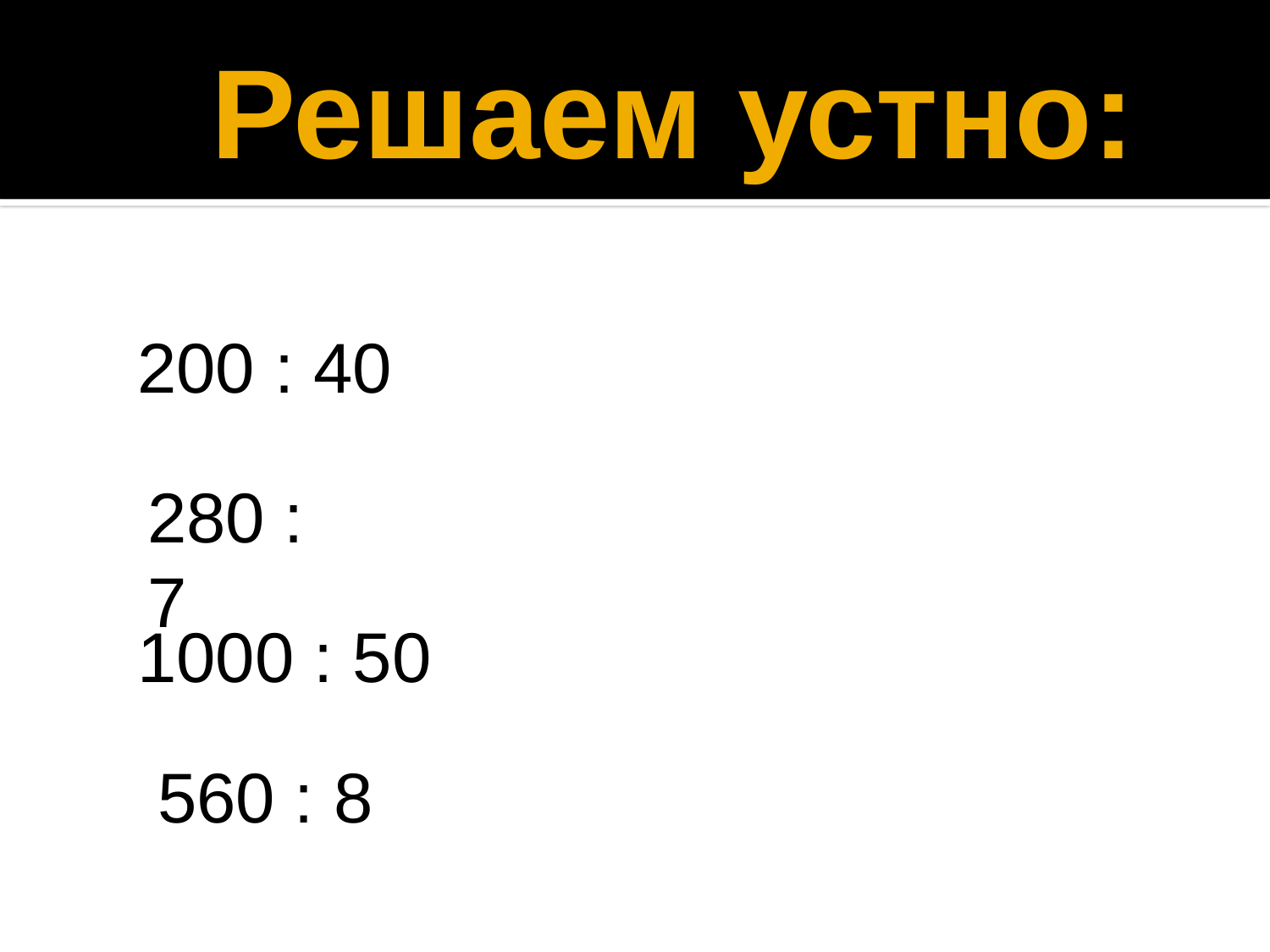

# Решаем устно:
200 : 40
280 : 7
1000 : 50
560 : 8